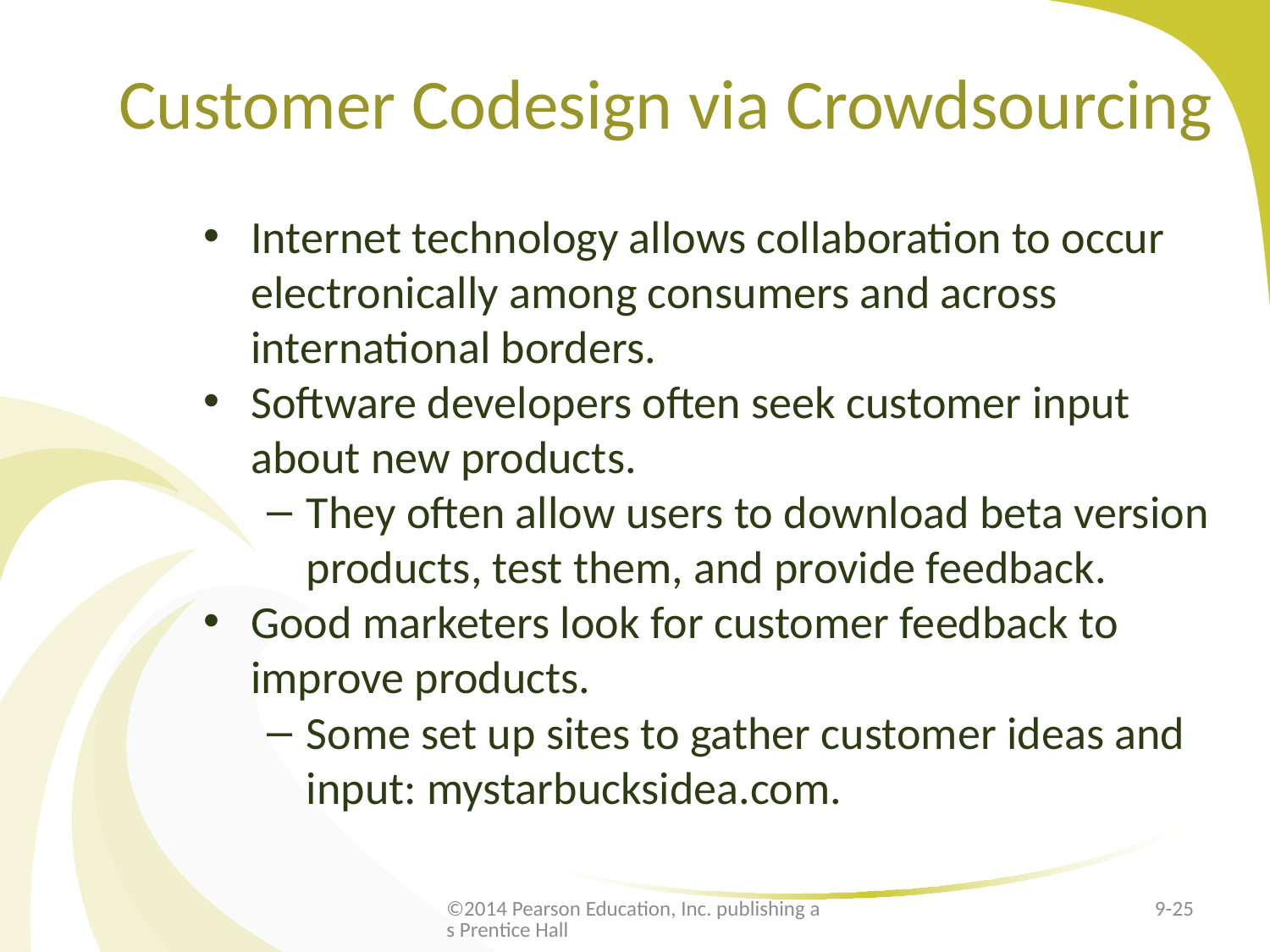

# Customer Codesign via Crowdsourcing
Internet technology allows collaboration to occur electronically among consumers and across international borders.
Software developers often seek customer input about new products.
They often allow users to download beta version products, test them, and provide feedback.
Good marketers look for customer feedback to improve products.
Some set up sites to gather customer ideas and input: mystarbucksidea.com.
©2014 Pearson Education, Inc. publishing as Prentice Hall
9-25